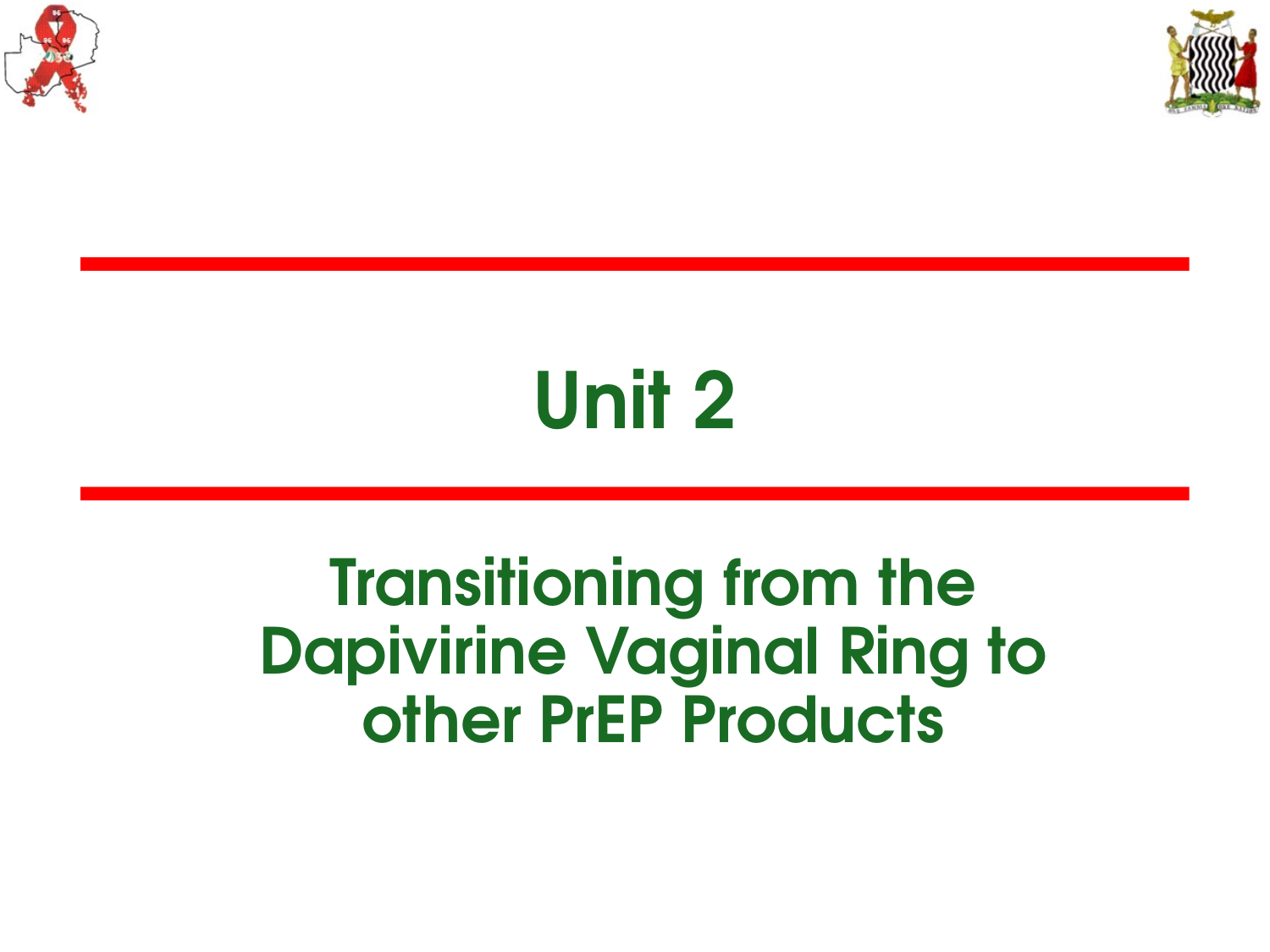

# Unit 2
Transitioning from the Dapivirine Vaginal Ring to other PrEP Products